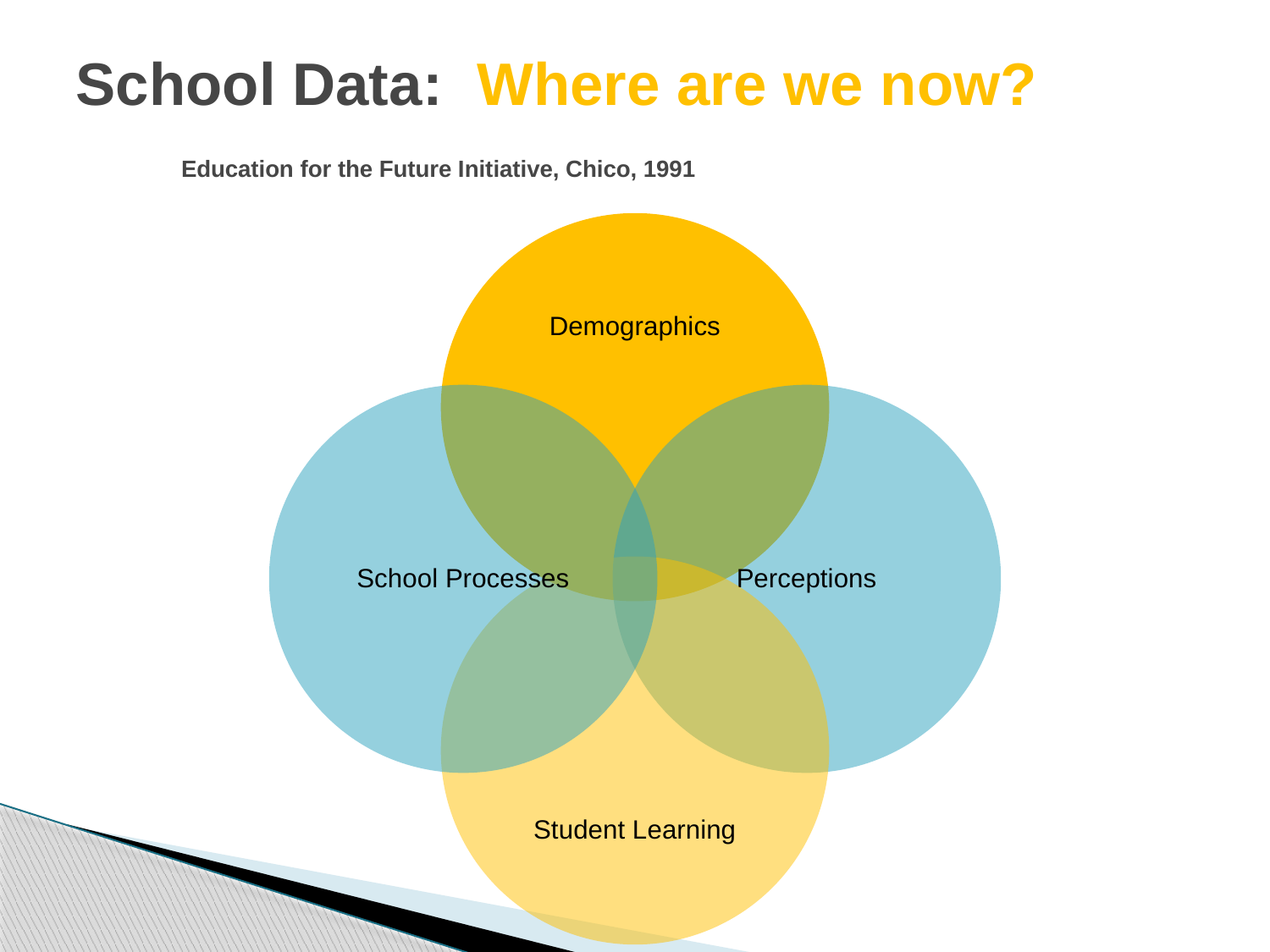

# School Data:  Where are we now? Education for the Future Initiative, Chico, 1991
Demographics
Perceptions
Student Learning
School Processes